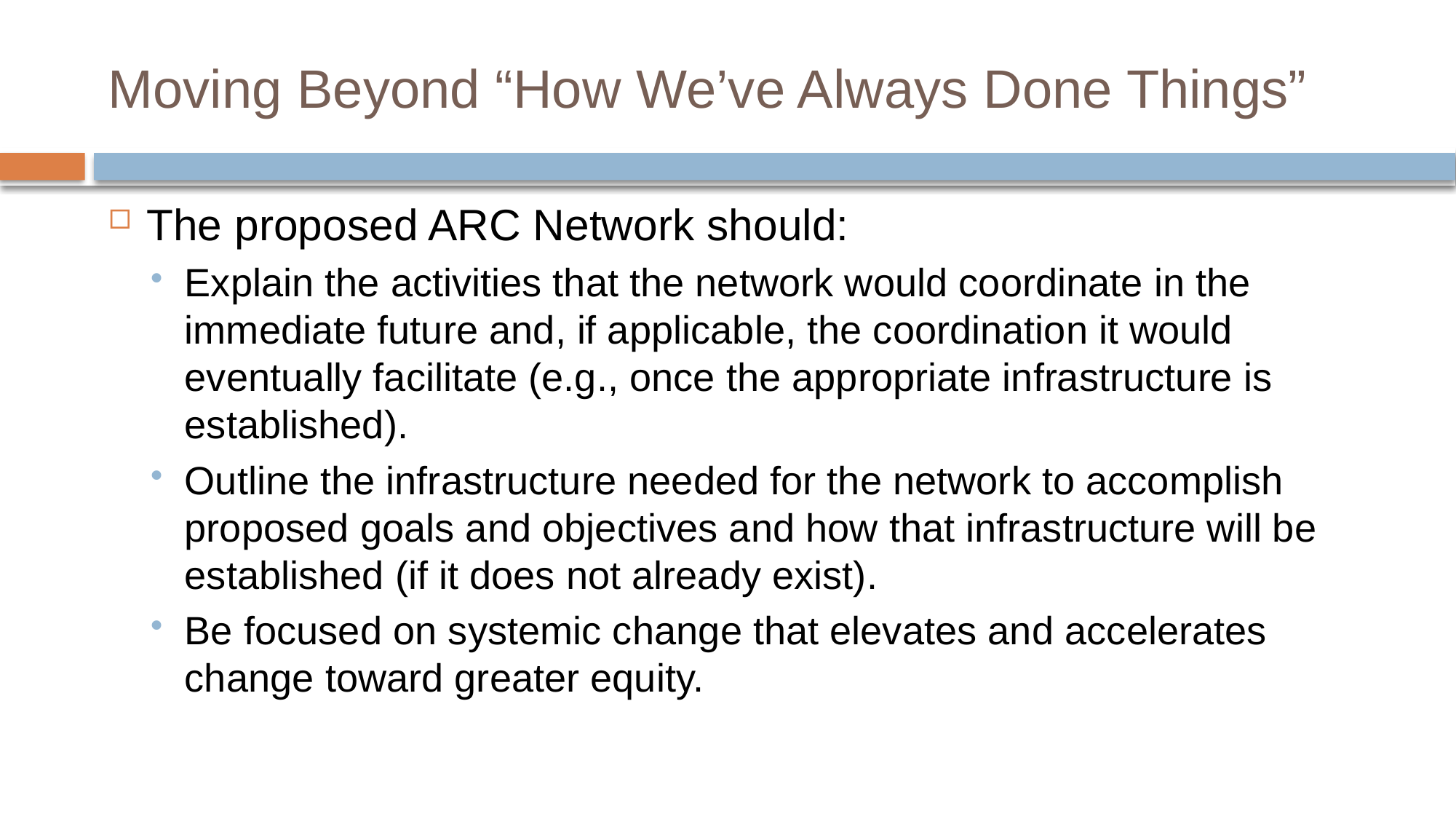

# Moving Beyond “How We’ve Always Done Things”
The proposed ARC Network should:
Explain the activities that the network would coordinate in the immediate future and, if applicable, the coordination it would eventually facilitate (e.g., once the appropriate infrastructure is established).
Outline the infrastructure needed for the network to accomplish proposed goals and objectives and how that infrastructure will be established (if it does not already exist).
Be focused on systemic change that elevates and accelerates change toward greater equity.